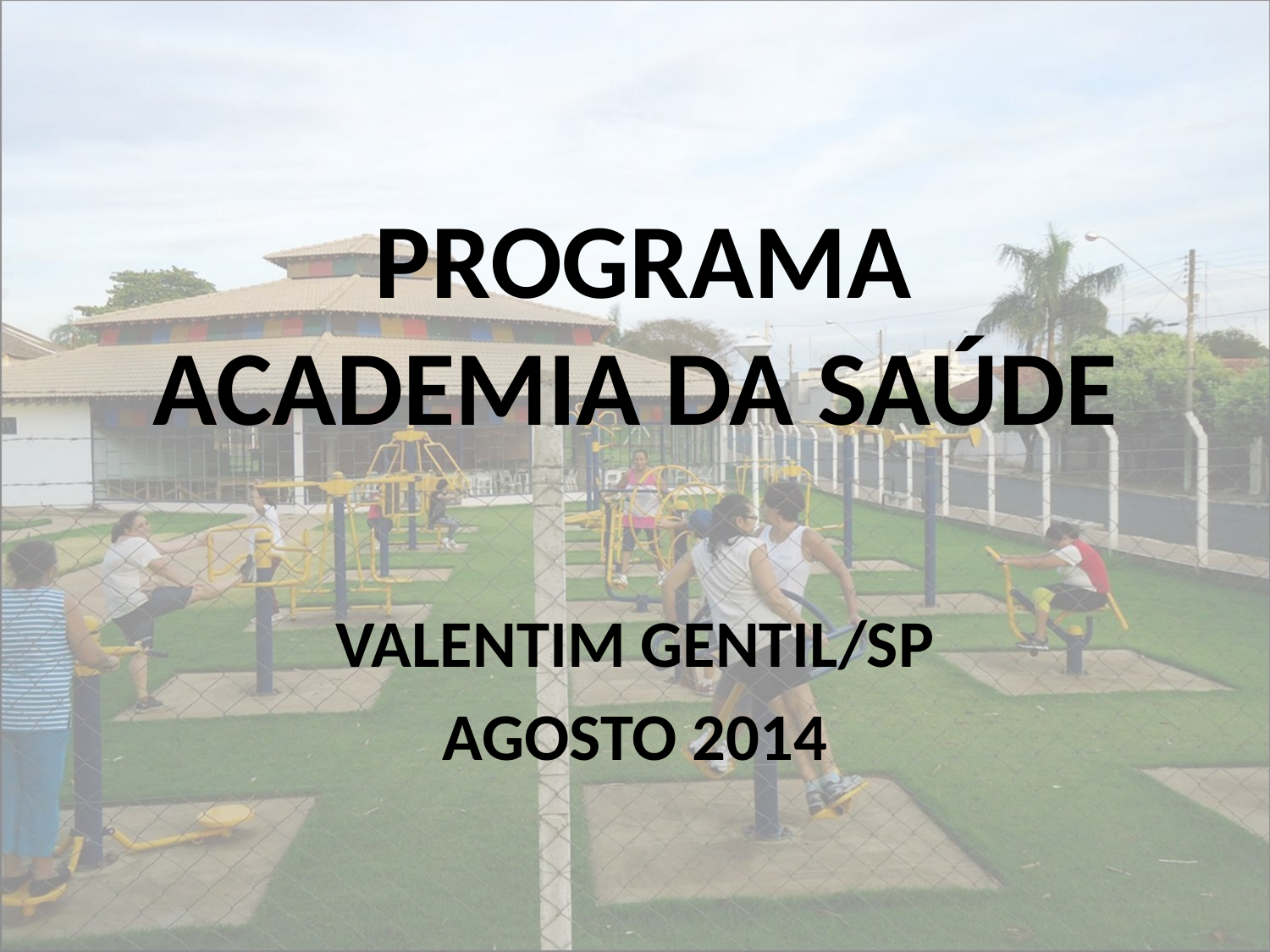

# PROGRAMA ACADEMIA DA SAÚDE

VALENTIM GENTIL/SP
AGOSTO 2014